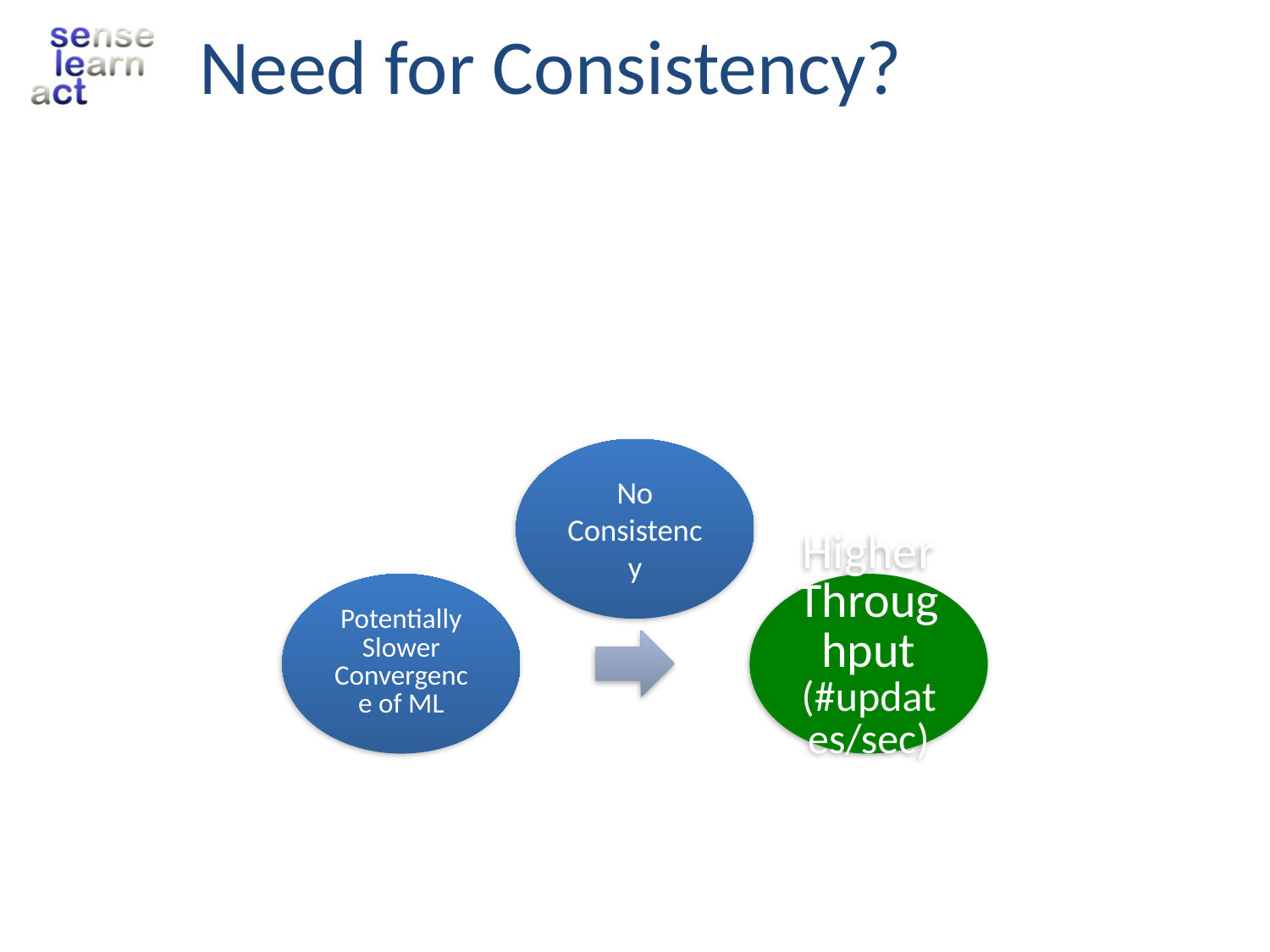

# Need for Consistency?
No Consistency
Higher Throughput
(#updates/sec)
Potentially Slower Convergence of ML